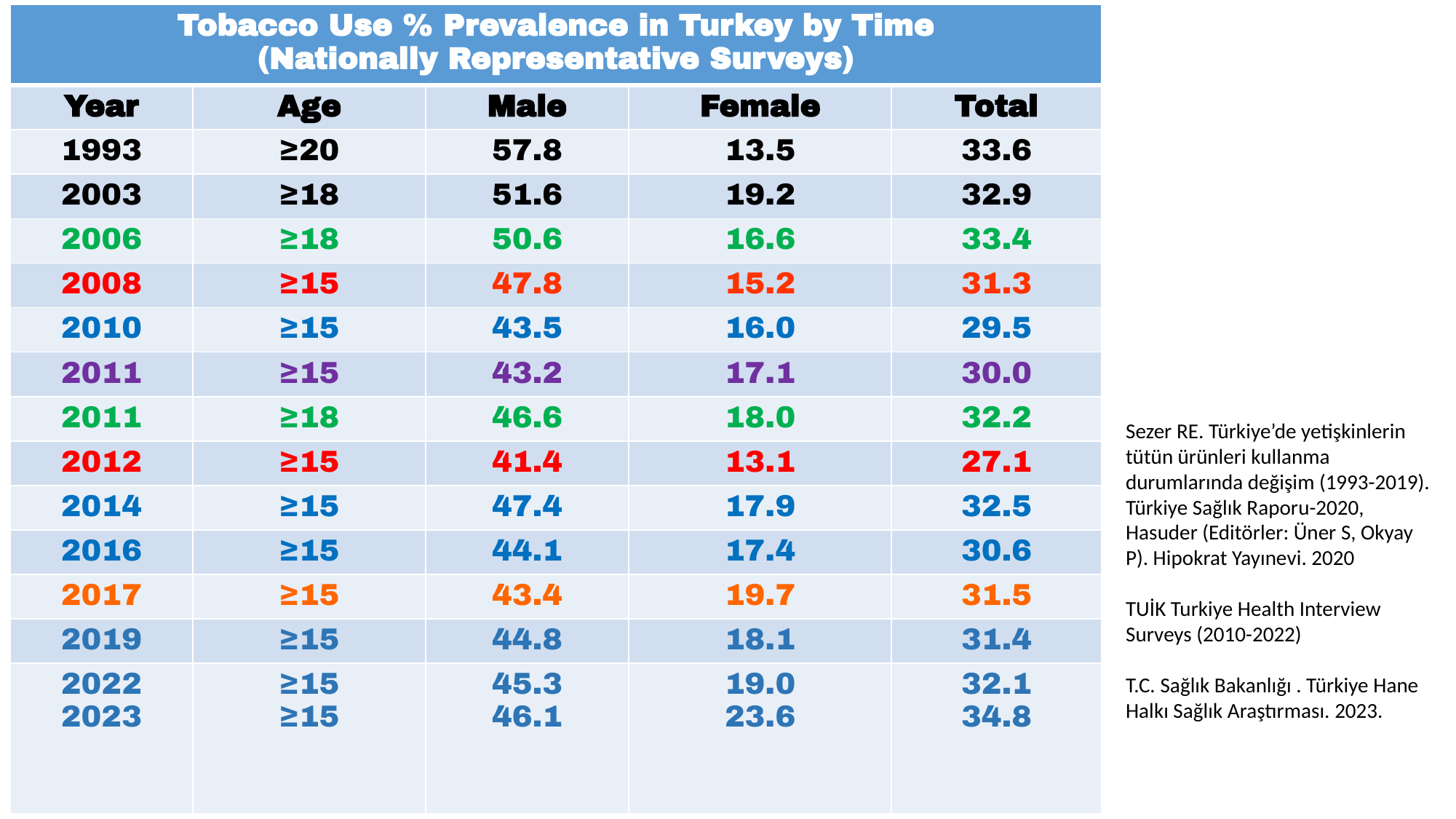

| Tobacco Use % Prevalence in Turkey by Time (Nationally Representative Surveys) |  |  |  |  |
| --- | --- | --- | --- | --- |
| Year | Age | Male | Female | Total |
| 1993 | ≥20 | 57.8 | 13.5 | 33.6 |
| 2003 | ≥18 | 51.6 | 19.2 | 32.9 |
| 2006 | ≥18 | 50.6 | 16.6 | 33.4 |
| 2008 | ≥15 | 47.8 | 15.2 | 31.3 |
| 2010 | ≥15 | 43.5 | 16.0 | 29.5 |
| 2011 | ≥15 | 43.2 | 17.1 | 30.0 |
| 2011 | ≥18 | 46.6 | 18.0 | 32.2 |
| 2012 | ≥15 | 41.4 | 13.1 | 27.1 |
| 2014 | ≥15 | 47.4 | 17.9 | 32.5 |
| 2016 | ≥15 | 44.1 | 17.4 | 30.6 |
| 2017 | ≥15 | 43.4 | 19.7 | 31.5 |
| 2019 | ≥15 | 44.8 | 18.1 | 31.4 |
| 2022 2023 | ≥15 ≥15 | 45.3 46.1 | 19.0 23.6 | 32.1 34.8 |
Sezer RE. Türkiye’de yetişkinlerin tütün ürünleri kullanma durumlarında değişim (1993-2019).
Türkiye Sağlık Raporu-2020, Hasuder (Editörler: Üner S, Okyay P). Hipokrat Yayınevi. 2020

TUİK Turkiye Health Interview Surveys (2010-2022)

T.C. Sağlık Bakanlığı . Türkiye Hane Halkı Sağlık Araştırması. 2023.